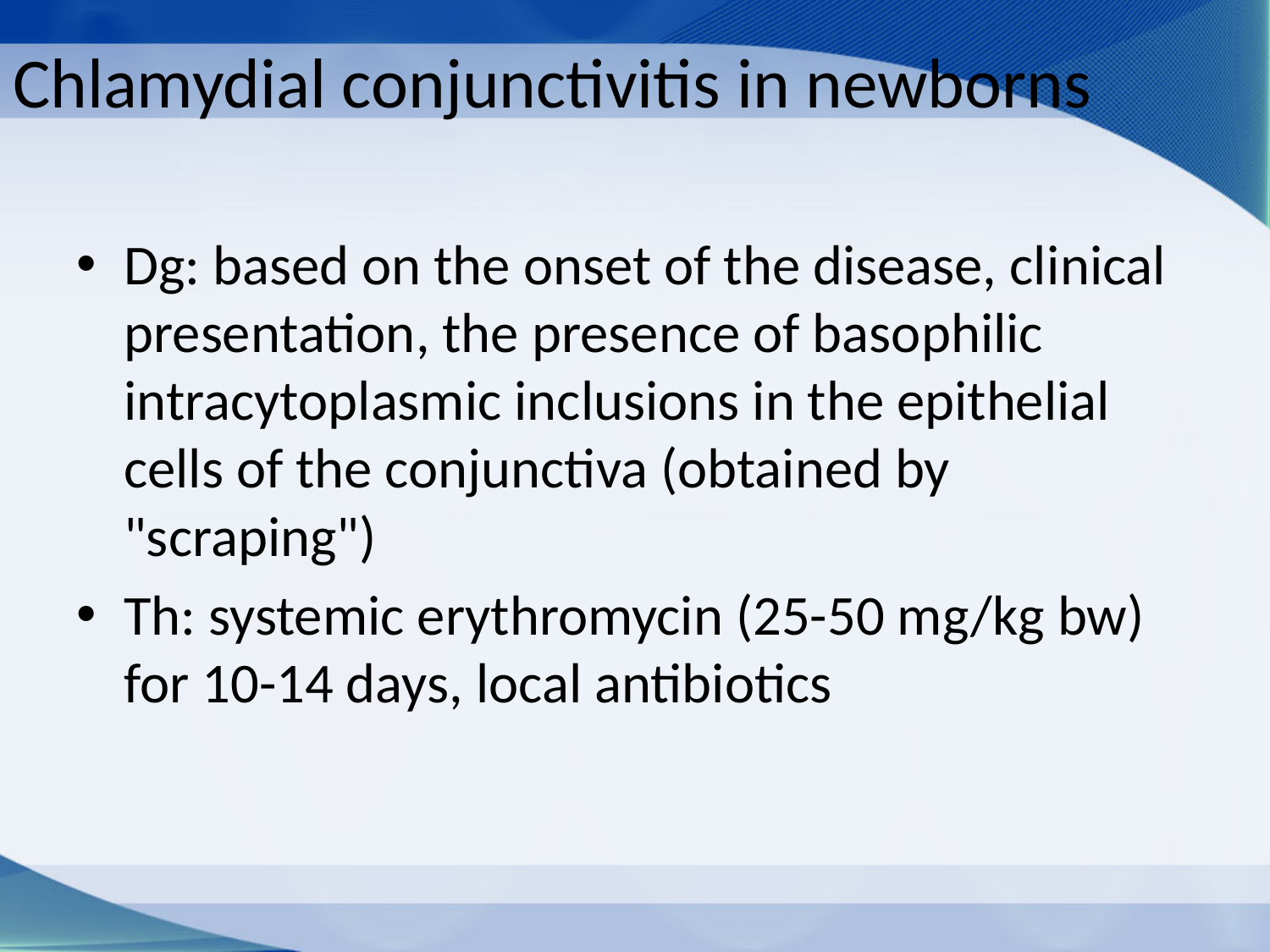

# Chlamydial conjunctivitis in newborns
Dg: based on the onset of the disease, clinical  presentation, the presence of basophilic intracytoplasmic inclusions in the epithelial cells of the conjunctiva (obtained by "scraping")
Th: systemic erythromycin (25-50 mg/kg bw) for 10-14 days, local antibiotics